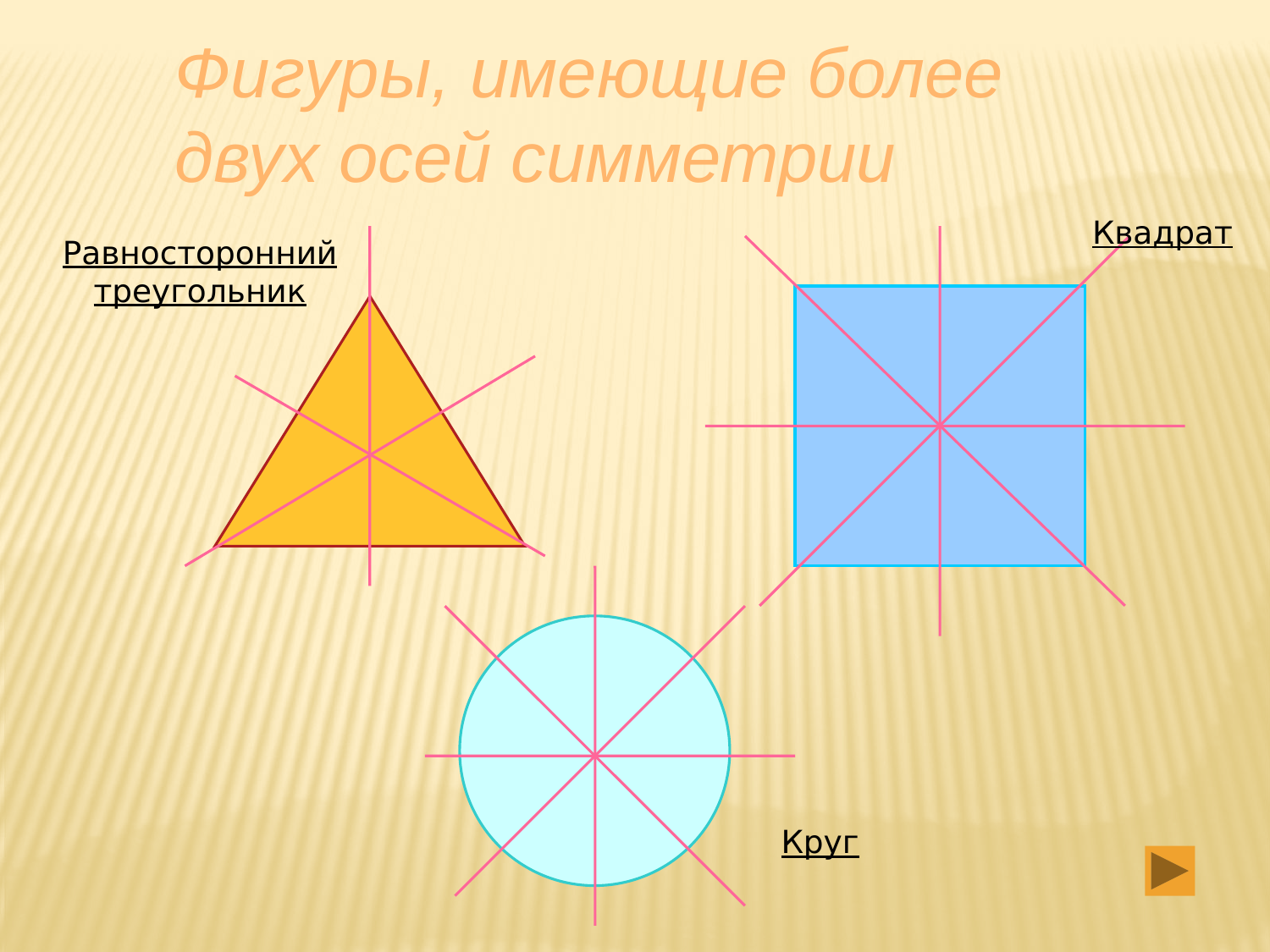

Фигуры, имеющие более двух осей симметрии
Квадрат
Равносторонний треугольник

Круг